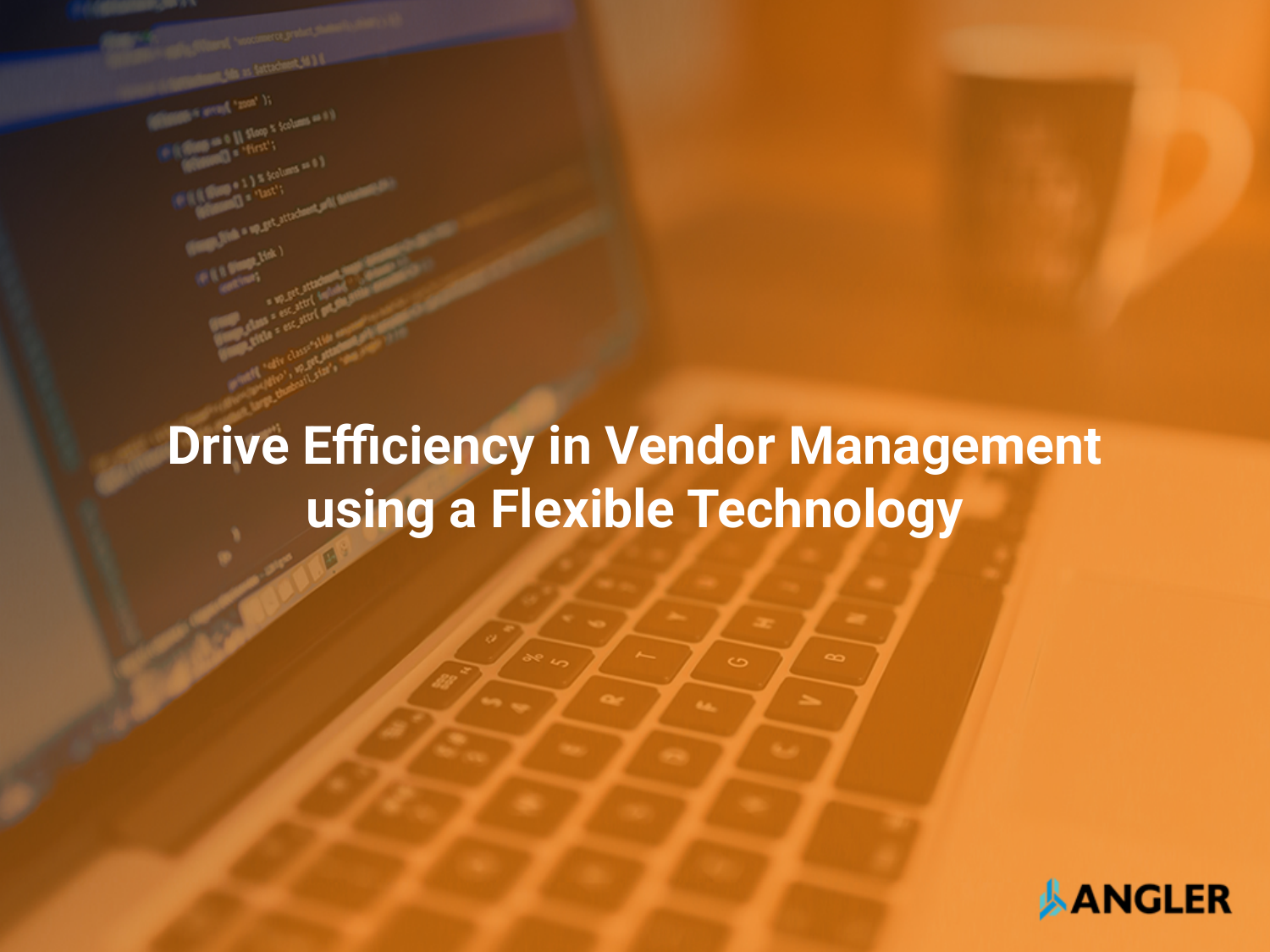

Drive Efficiency in Vendor Management using a Flexible Technology